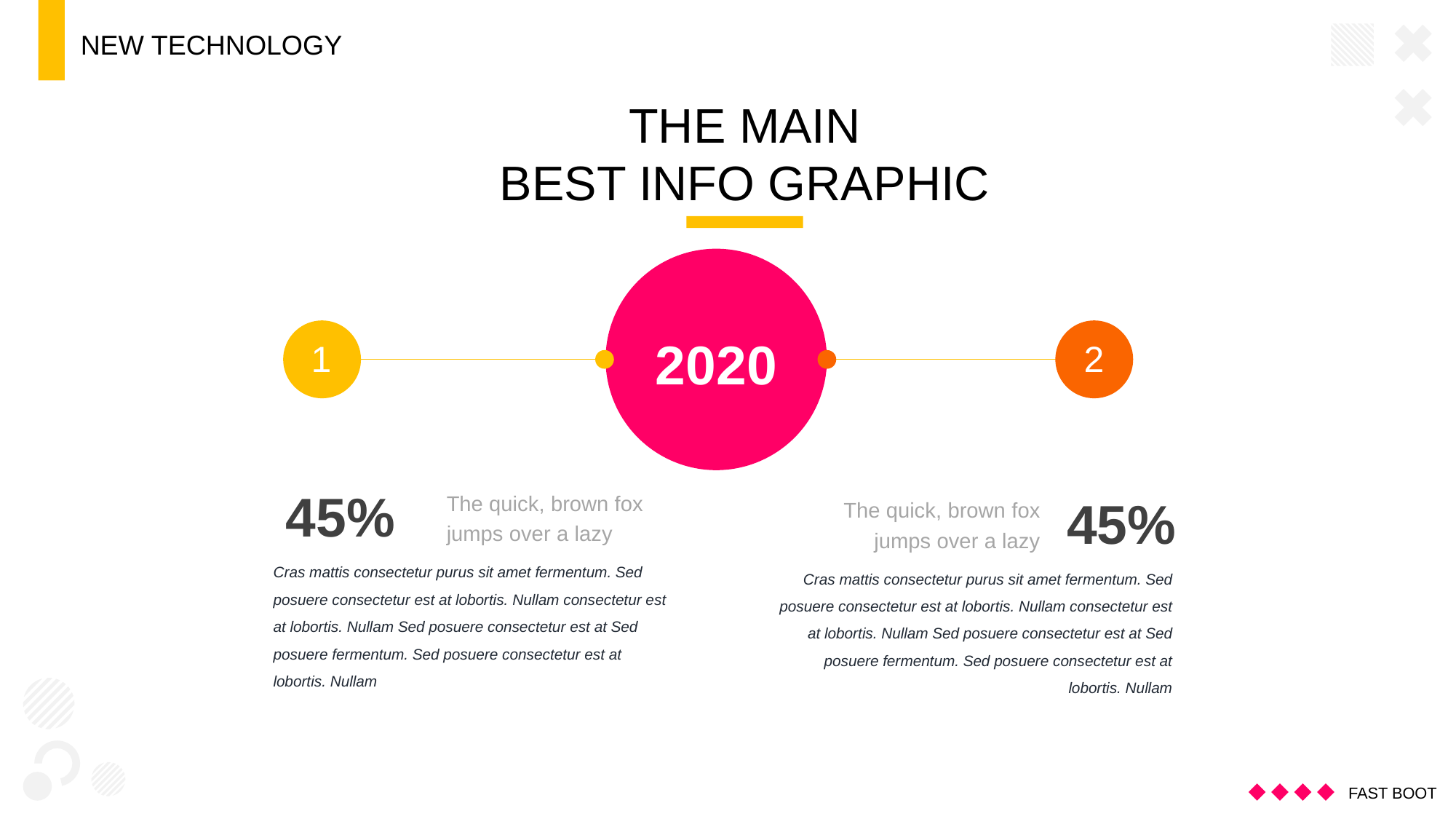

NEW TECHNOLOGY

THE MAIN
BEST INFO GRAPHIC

1

2
2020

45%
45%
The quick, brown fox jumps over a lazy
The quick, brown fox jumps over a lazy
Cras mattis consectetur purus sit amet fermentum. Sed posuere consectetur est at lobortis. Nullam consectetur est at lobortis. Nullam Sed posuere consectetur est at Sed posuere fermentum. Sed posuere consectetur est at lobortis. Nullam
Cras mattis consectetur purus sit amet fermentum. Sed posuere consectetur est at lobortis. Nullam consectetur est at lobortis. Nullam Sed posuere consectetur est at Sed posuere fermentum. Sed posuere consectetur est at lobortis. Nullam

FAST BOOT